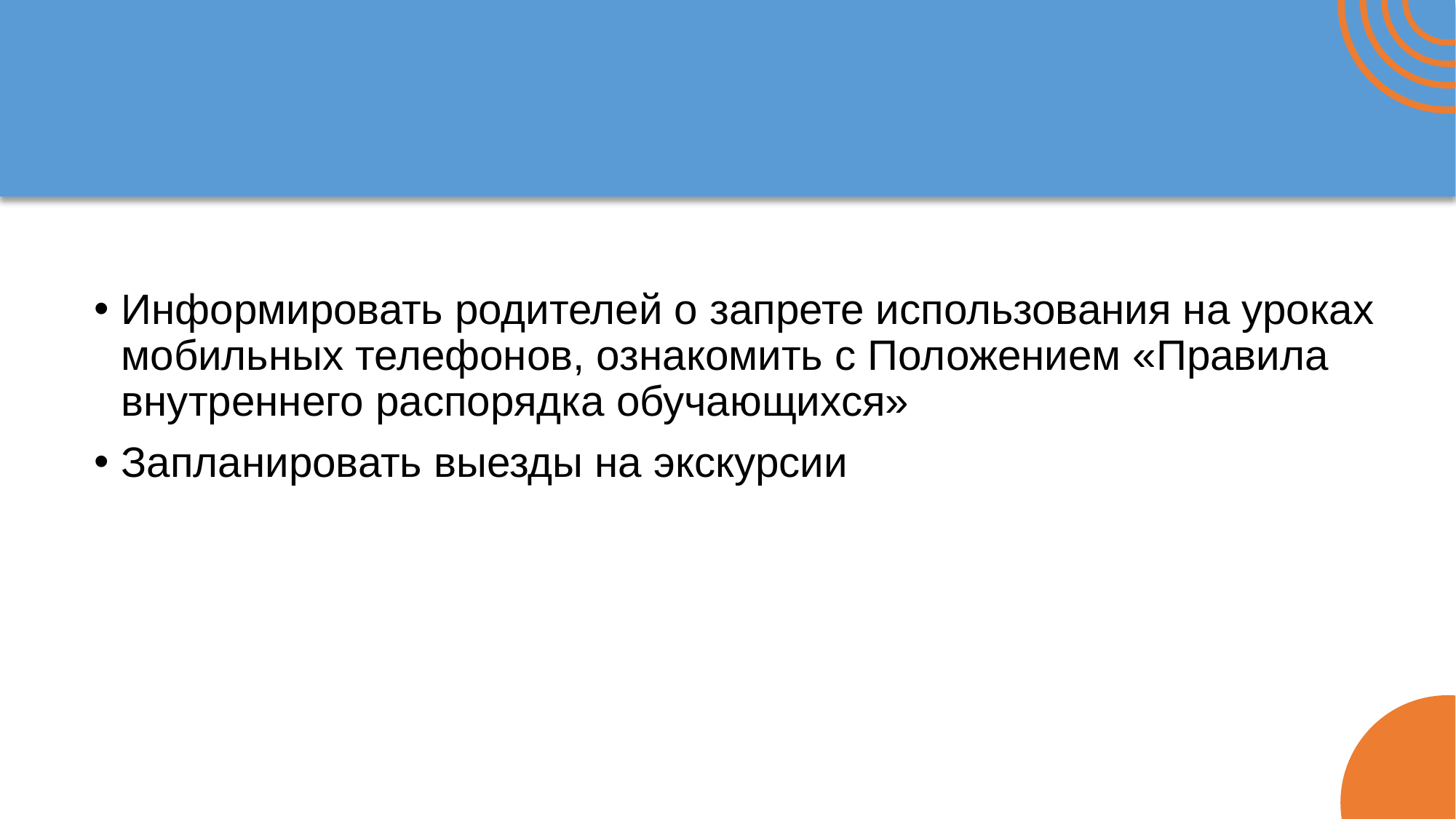

#
Информировать родителей о запрете использования на уроках мобильных телефонов, ознакомить с Положением «Правила внутреннего распорядка обучающихся»
Запланировать выезды на экскурсии